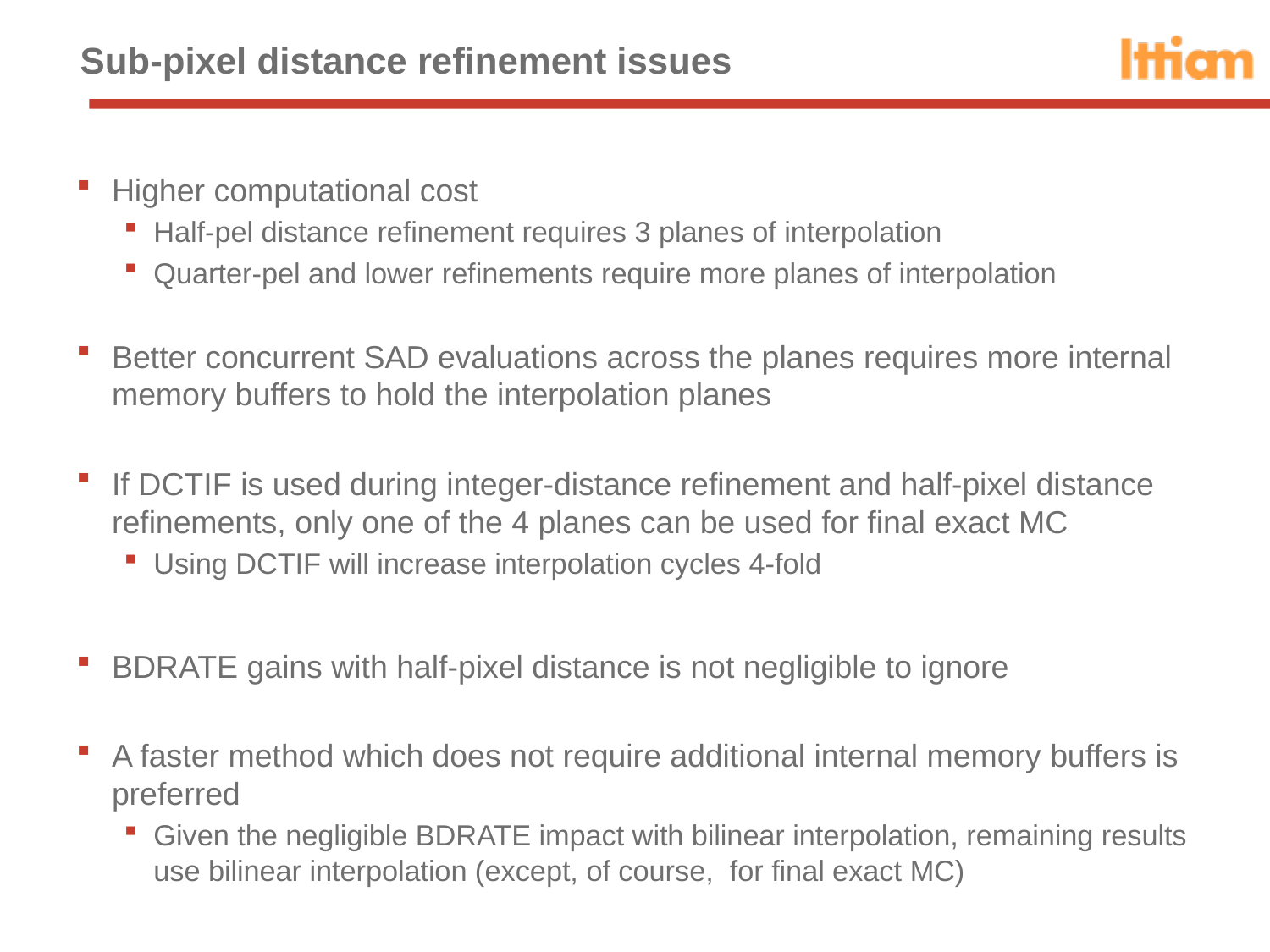

# Sub-pixel distance refinement issues
Higher computational cost
Half-pel distance refinement requires 3 planes of interpolation
Quarter-pel and lower refinements require more planes of interpolation

Better concurrent SAD evaluations across the planes requires more internal memory buffers to hold the interpolation planes

If DCTIF is used during integer-distance refinement and half-pixel distance refinements, only one of the 4 planes can be used for final exact MC
Using DCTIF will increase interpolation cycles 4-fold

BDRATE gains with half-pixel distance is not negligible to ignore

A faster method which does not require additional internal memory buffers is preferred
Given the negligible BDRATE impact with bilinear interpolation, remaining results use bilinear interpolation (except, of course,  for final exact MC)